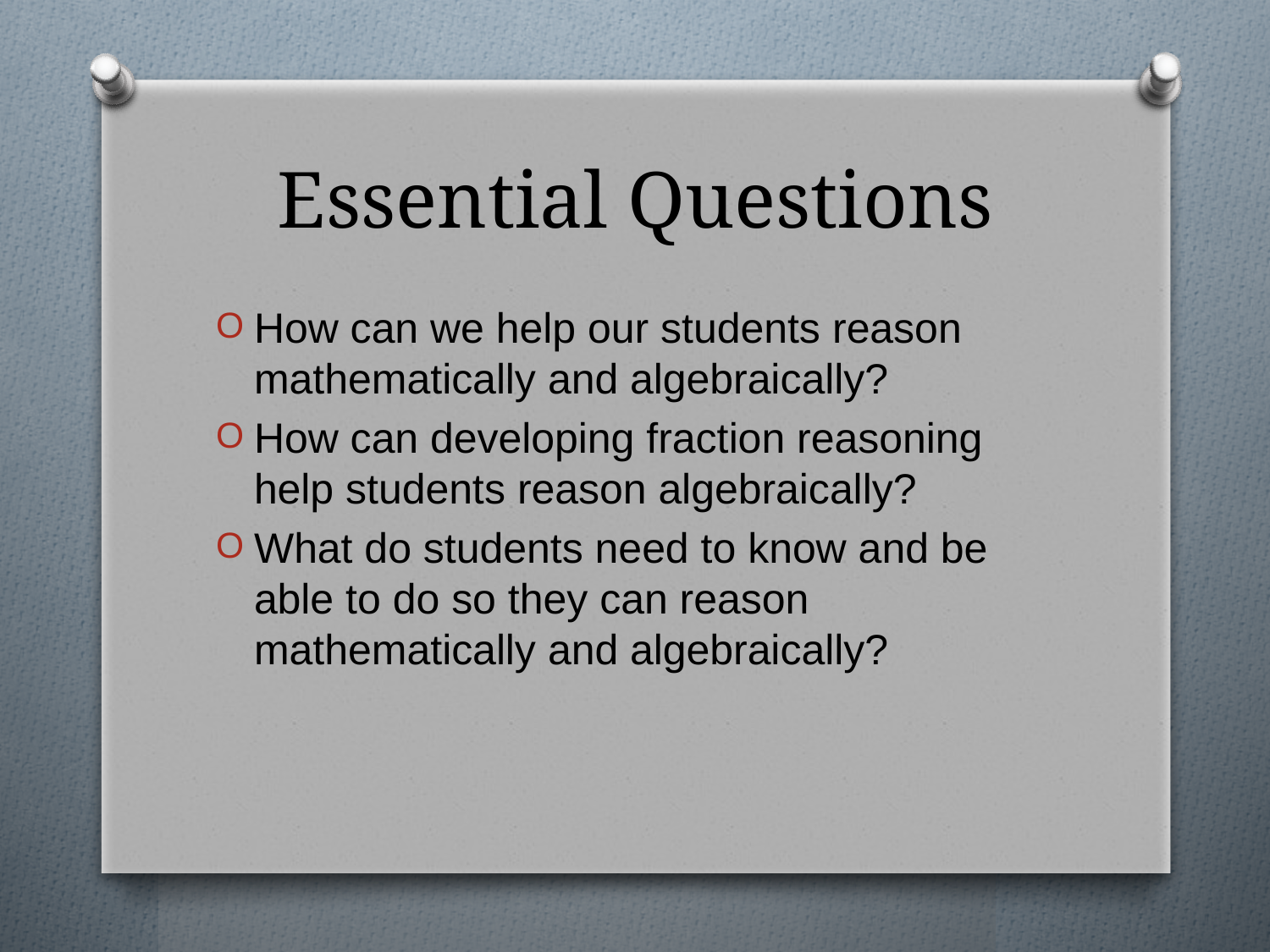

# Essential Questions
How can we help our students reason mathematically and algebraically?
How can developing fraction reasoning help students reason algebraically?
What do students need to know and be able to do so they can reason mathematically and algebraically?